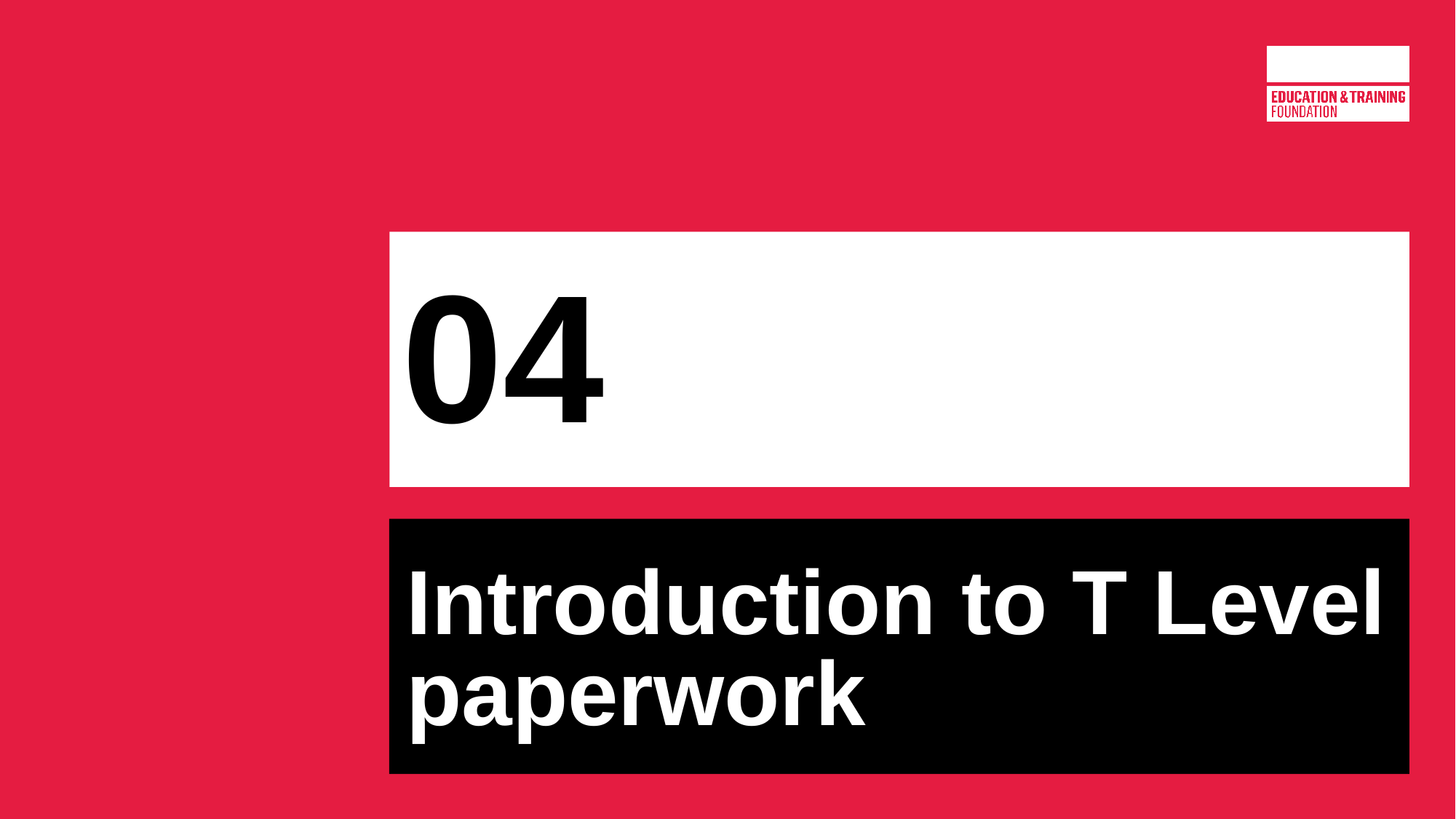

# 04
Introduction to T Level paperwork